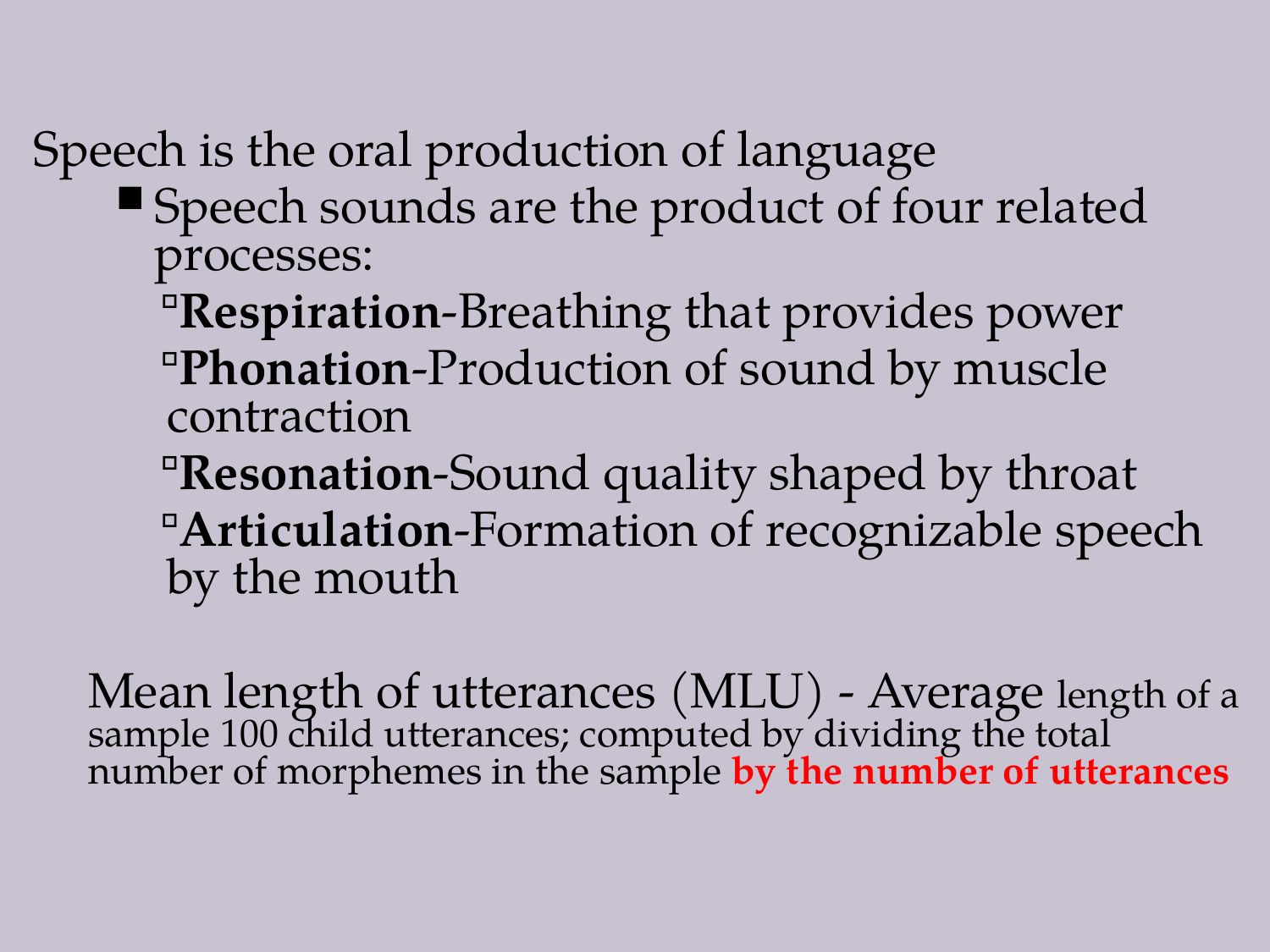

Speech is the oral production of language
Speech sounds are the product of four related processes:
Respiration-Breathing that provides power
Phonation-Production of sound by muscle contraction
Resonation-Sound quality shaped by throat
Articulation-Formation of recognizable speech by the mouth

Mean length of utterances (MLU) - Average length of a sample 100 child utterances; computed by dividing the total number of morphemes in the sample by the number of utterances